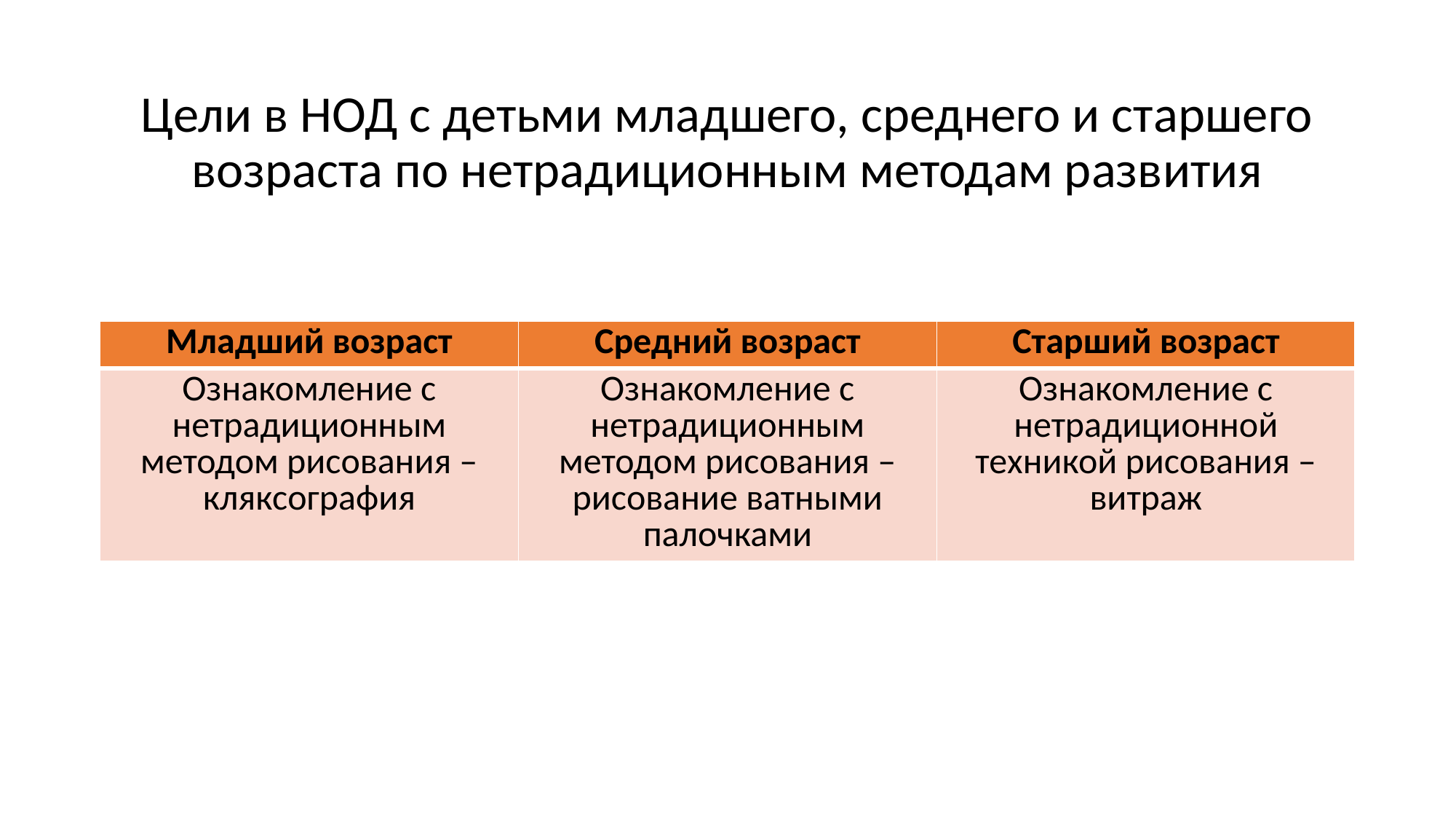

# Цели в НОД с детьми младшего, среднего и старшего возраста по нетрадиционным методам развития
| Младший возраст | Средний возраст | Старший возраст |
| --- | --- | --- |
| Ознакомление с нетрадиционным методом рисования – кляксография | Ознакомление с нетрадиционным методом рисования – рисование ватными палочками | Ознакомление с нетрадиционной техникой рисования – витраж |